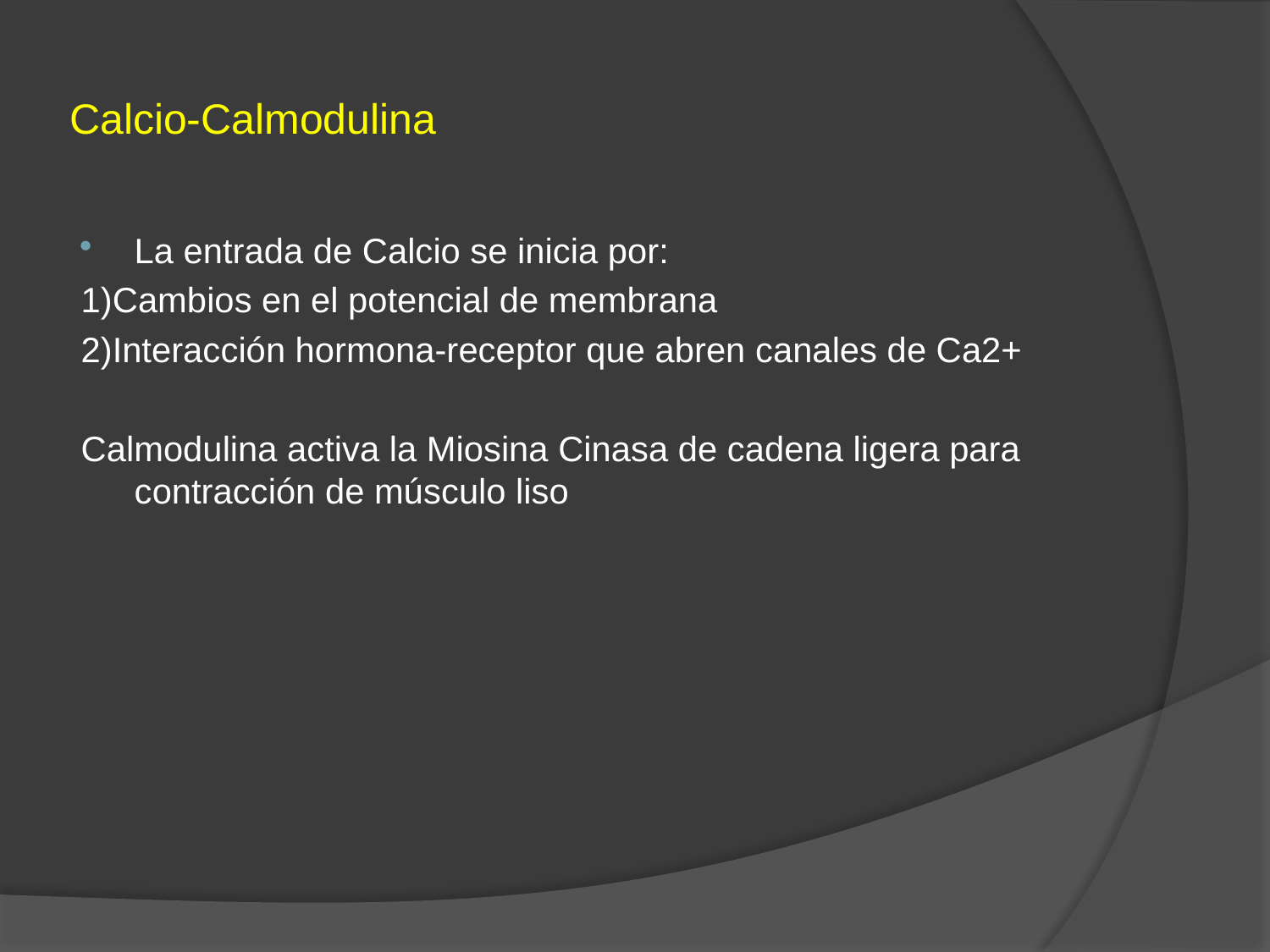

# Calcio-Calmodulina
La entrada de Calcio se inicia por:
1)Cambios en el potencial de membrana
2)Interacción hormona-receptor que abren canales de Ca2+

Calmodulina activa la Miosina Cinasa de cadena ligera para contracción de músculo liso